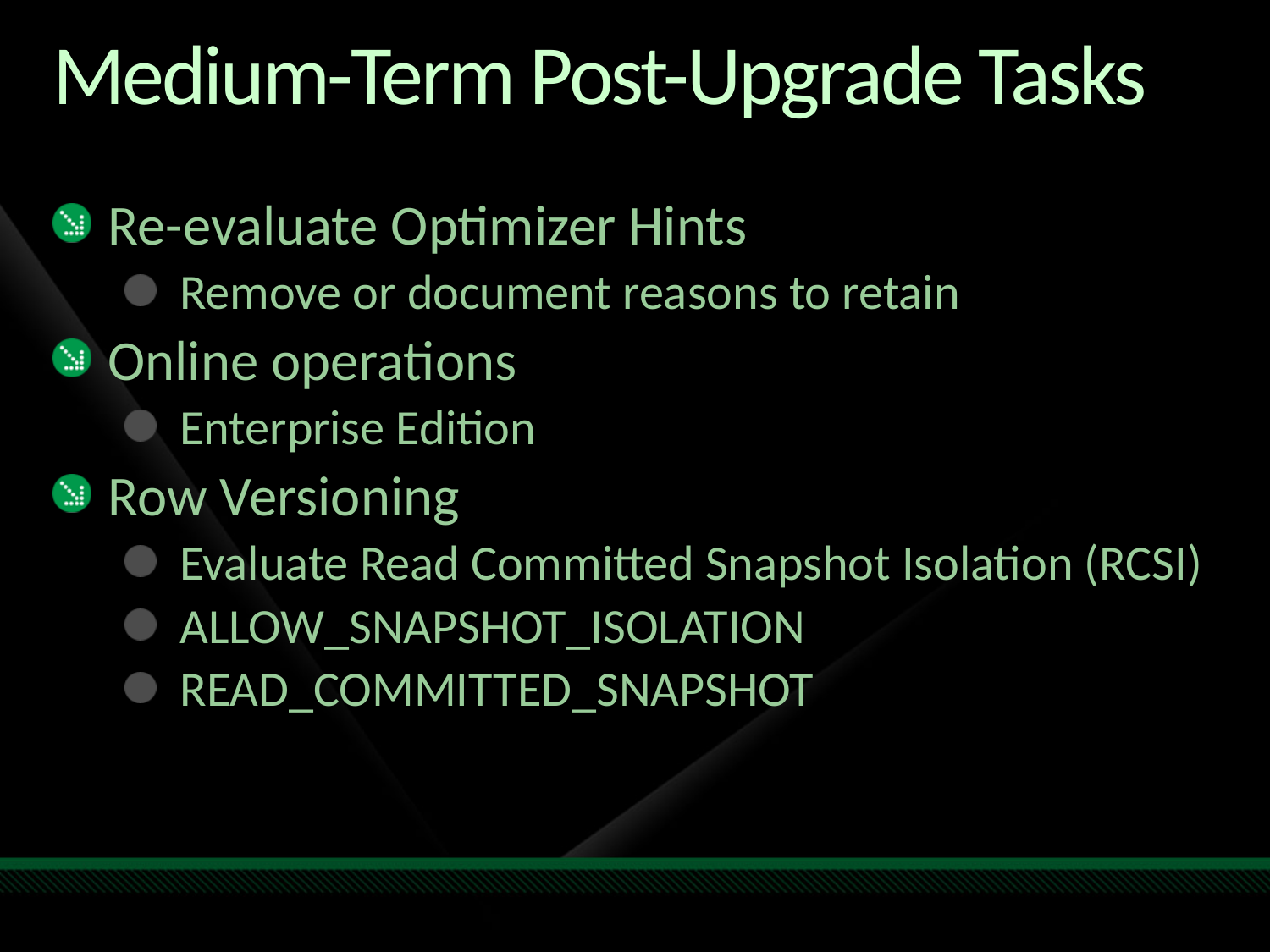

# Medium-Term Post-Upgrade Tasks
Re-evaluate Optimizer Hints
Remove or document reasons to retain
Online operations
Enterprise Edition
Row Versioning
Evaluate Read Committed Snapshot Isolation (RCSI)
ALLOW_SNAPSHOT_ISOLATION
READ_COMMITTED_SNAPSHOT